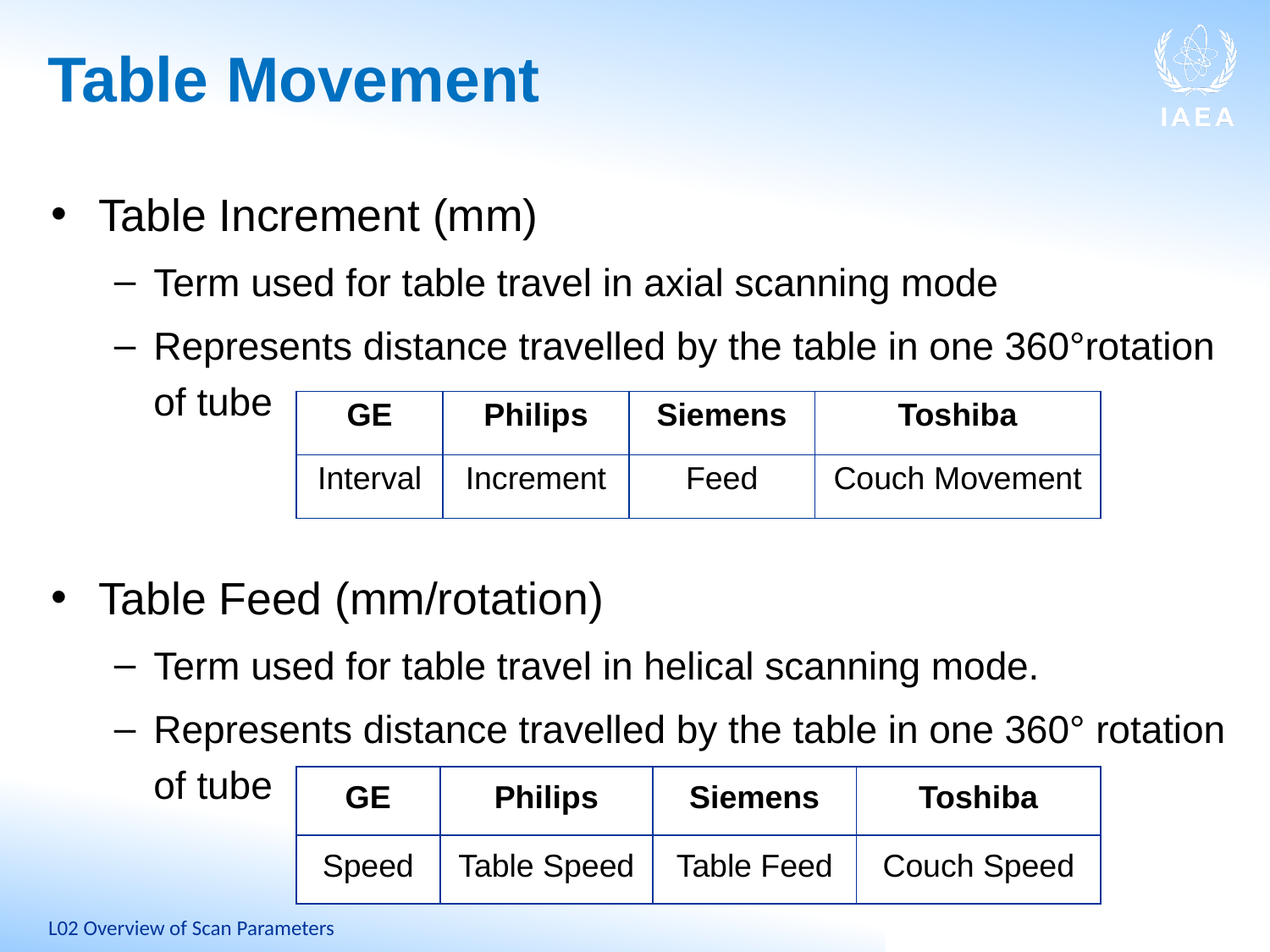

# Table Movement
Table Increment (mm)
Term used for table travel in axial scanning mode
Represents distance travelled by the table in one 360°rotation of tube

Table Feed (mm/rotation)
Term used for table travel in helical scanning mode.
Represents distance travelled by the table in one 360° rotation of tube

| GE | Philips | Siemens | Toshiba |
| --- | --- | --- | --- |
| Interval | Increment | Feed | Couch Movement |
| GE | Philips | Siemens | Toshiba |
| --- | --- | --- | --- |
| Speed | Table Speed | Table Feed | Couch Speed |